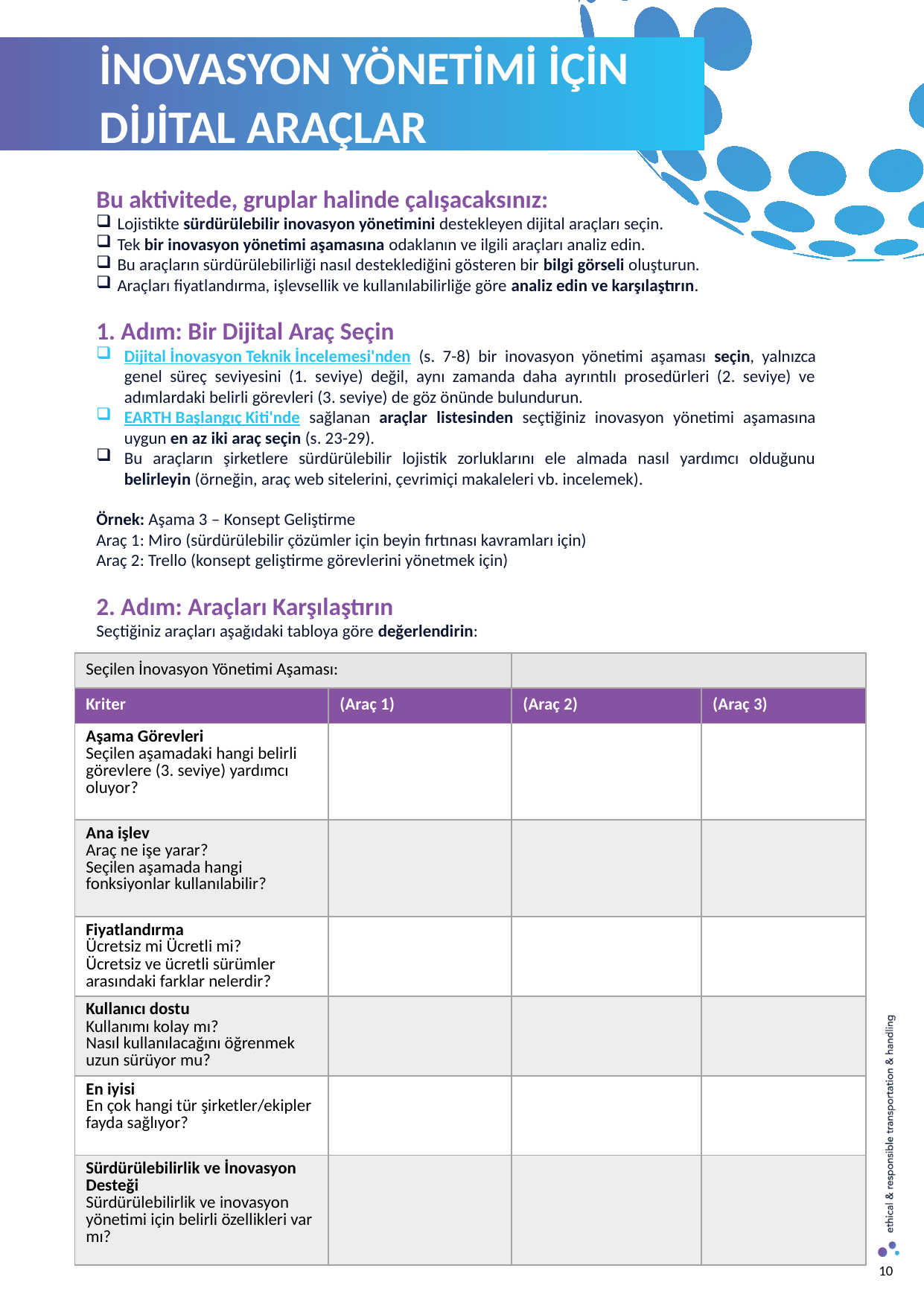

İNOVASYON YÖNETİMİ İÇİN DİJİTAL ARAÇLAR
Bu aktivitede, gruplar halinde çalışacaksınız:
Lojistikte sürdürülebilir inovasyon yönetimini destekleyen dijital araçları seçin.
Tek bir inovasyon yönetimi aşamasına odaklanın ve ilgili araçları analiz edin.
Bu araçların sürdürülebilirliği nasıl desteklediğini gösteren bir bilgi görseli oluşturun.
Araçları fiyatlandırma, işlevsellik ve kullanılabilirliğe göre analiz edin ve karşılaştırın.

1. Adım: Bir Dijital Araç Seçin
Dijital İnovasyon Teknik İncelemesi'nden (s. 7-8) bir inovasyon yönetimi aşaması seçin, yalnızca genel süreç seviyesini (1. seviye) değil, aynı zamanda daha ayrıntılı prosedürleri (2. seviye) ve adımlardaki belirli görevleri (3. seviye) de göz önünde bulundurun.
EARTH Başlangıç Kiti'nde sağlanan araçlar listesinden seçtiğiniz inovasyon yönetimi aşamasına uygun en az iki araç seçin (s. 23-29).
Bu araçların şirketlere sürdürülebilir lojistik zorluklarını ele almada nasıl yardımcı olduğunu belirleyin (örneğin, araç web sitelerini, çevrimiçi makaleleri vb. incelemek).

Örnek: Aşama 3 – Konsept Geliştirme
Araç 1: Miro (sürdürülebilir çözümler için beyin fırtınası kavramları için)
Araç 2: Trello (konsept geliştirme görevlerini yönetmek için)

2. Adım: Araçları Karşılaştırın
Seçtiğiniz araçları aşağıdaki tabloya göre değerlendirin:

| Seçilen İnovasyon Yönetimi Aşaması: |  |  |  |
| --- | --- | --- | --- |
| Kriter | (Araç 1) | (Araç 2) | (Araç 3) |
| Aşama Görevleri Seçilen aşamadaki hangi belirli görevlere (3. seviye) yardımcı oluyor? |  |  |  |
| Ana işlev Araç ne işe yarar? Seçilen aşamada hangi fonksiyonlar kullanılabilir? |  |  |  |
| Fiyatlandırma Ücretsiz mi Ücretli mi? Ücretsiz ve ücretli sürümler arasındaki farklar nelerdir? |  |  |  |
| Kullanıcı dostu Kullanımı kolay mı? Nasıl kullanılacağını öğrenmek uzun sürüyor mu? |  |  |  |
| En iyisi En çok hangi tür şirketler/ekipler fayda sağlıyor? |  |  |  |
| Sürdürülebilirlik ve İnovasyon Desteği Sürdürülebilirlik ve inovasyon yönetimi için belirli özellikleri var mı? |  |  |  |
10